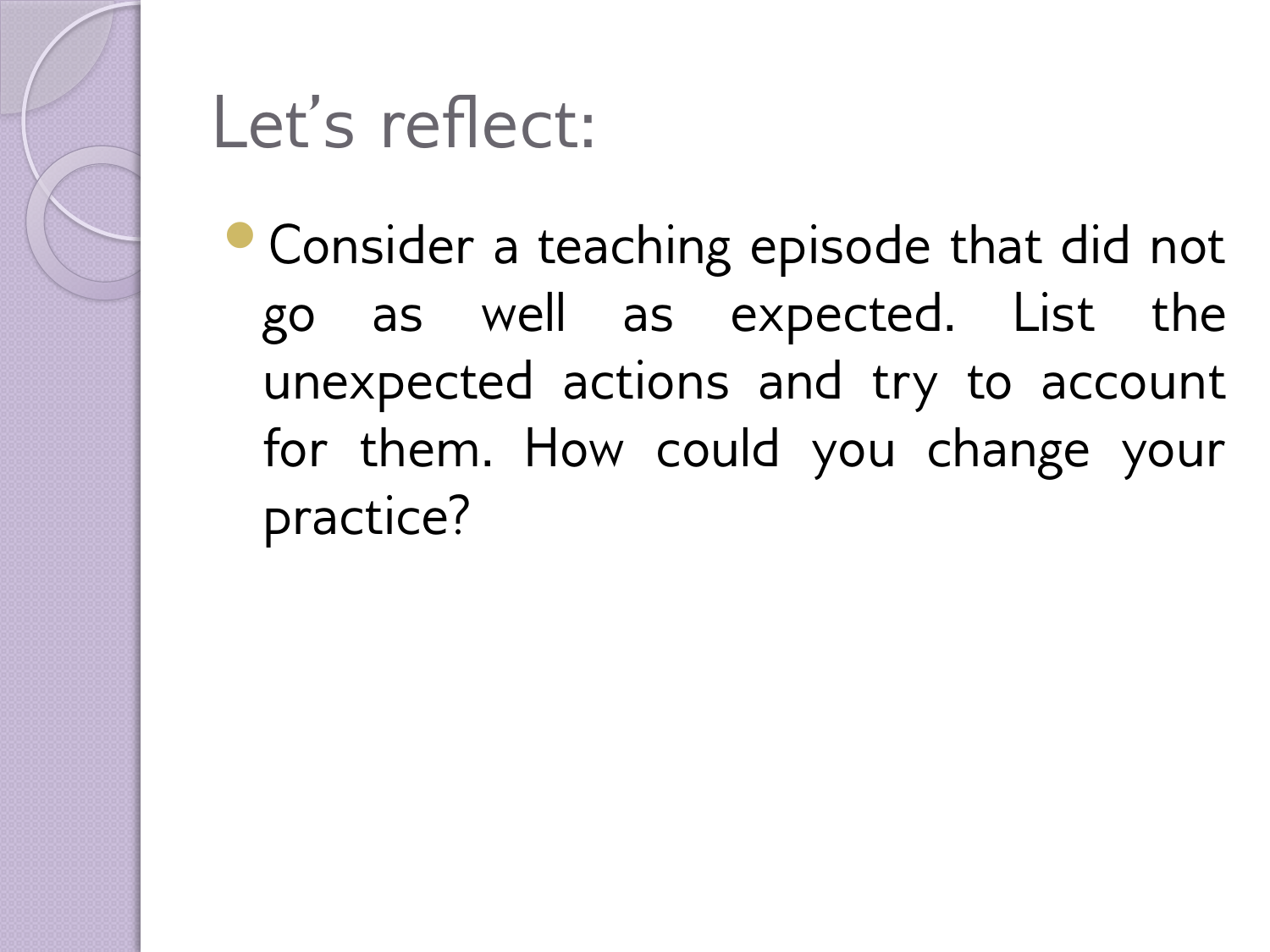

# Let’s reflect:
Consider a teaching episode that did not go as well as expected. List the unexpected actions and try to account for them. How could you change your practice?